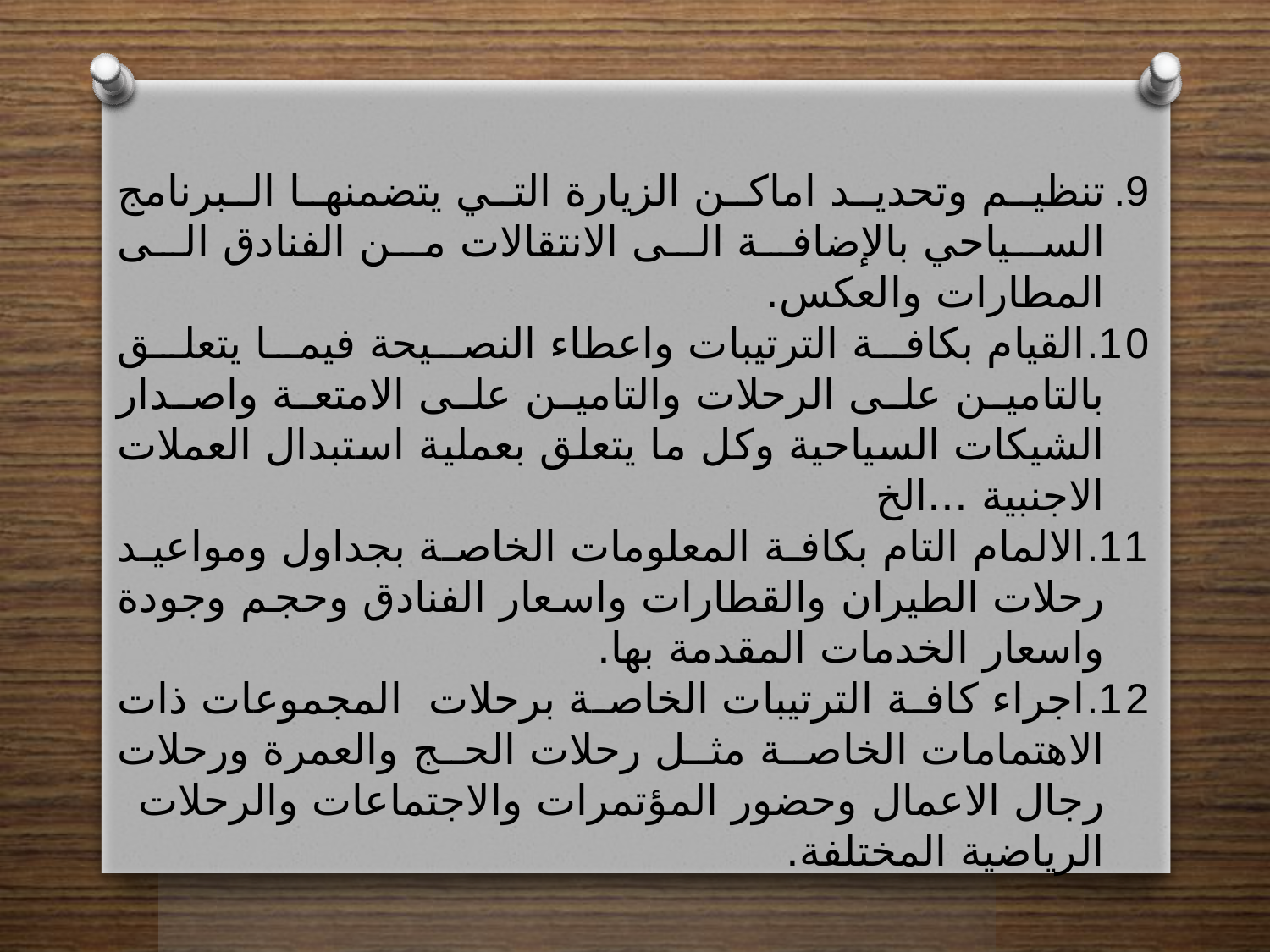

تنظيم وتحديد اماكن الزيارة التي يتضمنها البرنامج السياحي بالإضافة الى الانتقالات من الفنادق الى المطارات والعكس.
القيام بكافة الترتيبات واعطاء النصيحة فيما يتعلق بالتامين على الرحلات والتامين على الامتعة واصدار الشيكات السياحية وكل ما يتعلق بعملية استبدال العملات الاجنبية ...الخ
الالمام التام بكافة المعلومات الخاصة بجداول ومواعيد رحلات الطيران والقطارات واسعار الفنادق وحجم وجودة واسعار الخدمات المقدمة بها.
اجراء كافة الترتيبات الخاصة برحلات  المجموعات ذات الاهتمامات الخاصة مثل رحلات الحج والعمرة ورحلات رجال الاعمال وحضور المؤتمرات والاجتماعات والرحلات الرياضية المختلفة.